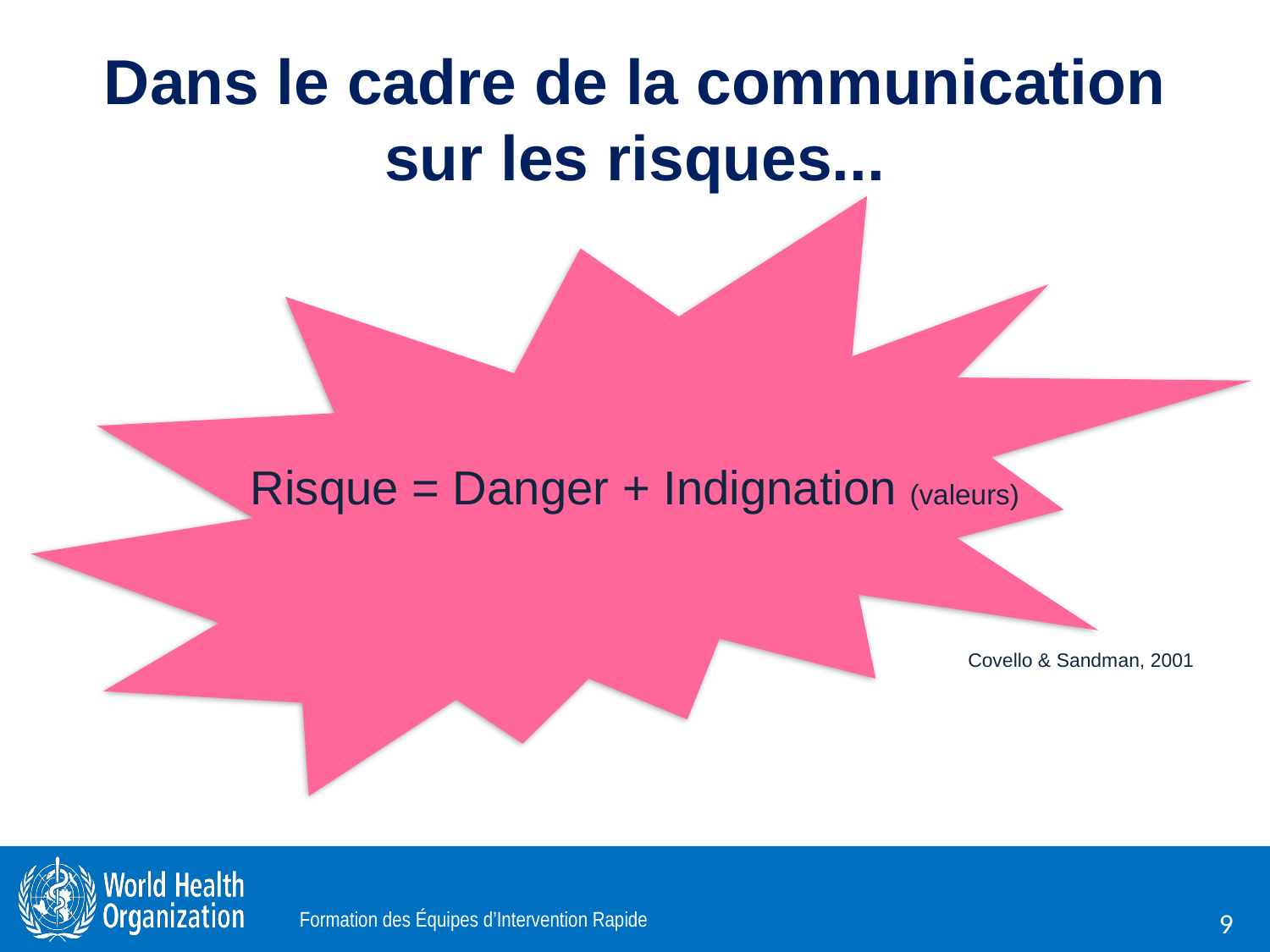

# Dans le cadre de la communication sur les risques...

Risque = Danger + Indignation (valeurs)

	Covello & Sandman, 2001